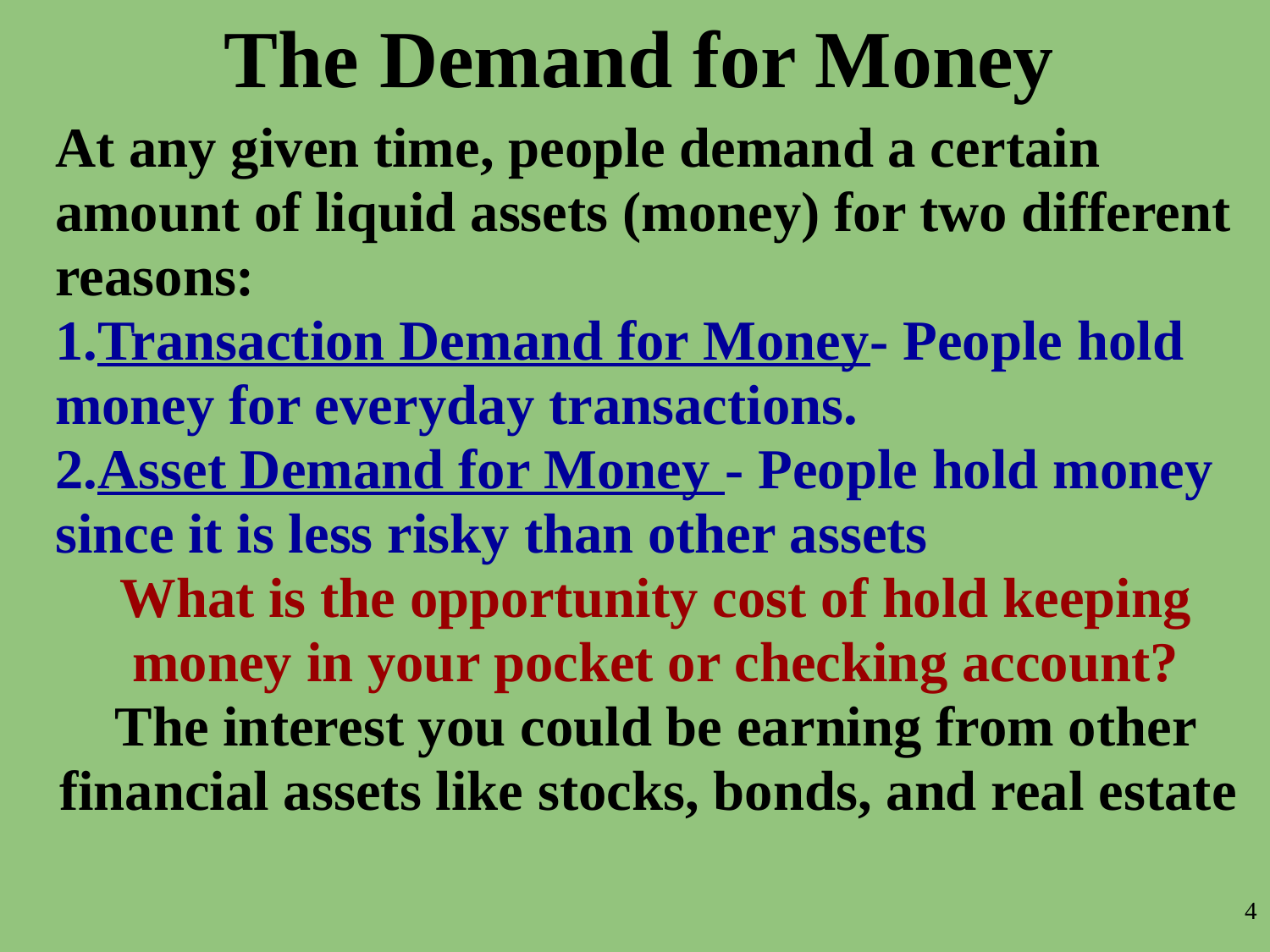

The Demand for Money
At any given time, people demand a certain amount of liquid assets (money) for two different reasons:
Transaction Demand for Money- People hold money for everyday transactions.
Asset Demand for Money - People hold money since it is less risky than other assets
What is the opportunity cost of hold keeping money in your pocket or checking account?
The interest you could be earning from other financial assets like stocks, bonds, and real estate
4